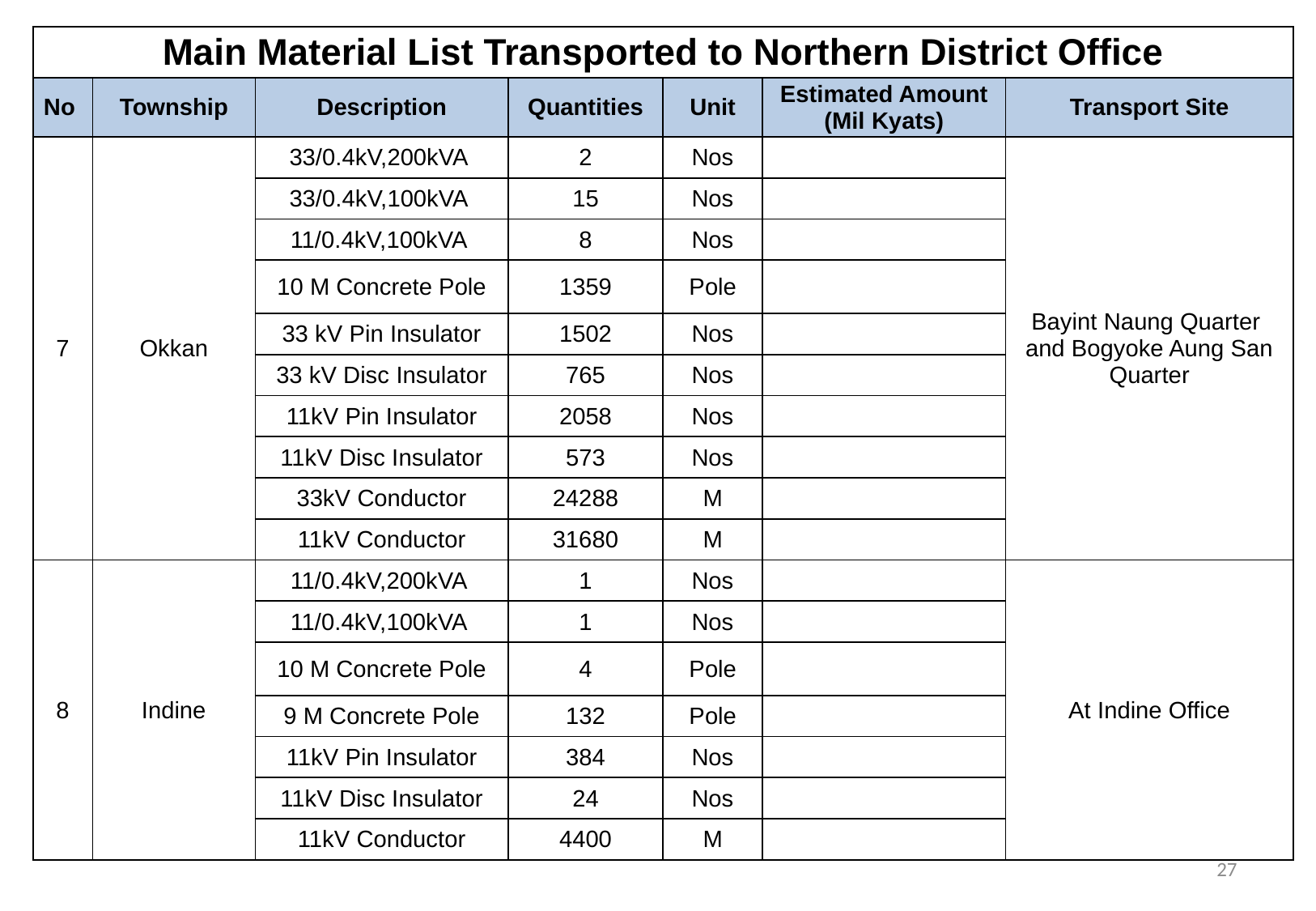

| Main Material List Transported to Northern District Office |  |  |  |  |  |  |
| --- | --- | --- | --- | --- | --- | --- |
| No | Township | Description | Quantities | Unit | Estimated Amount (Mil Kyats) | Transport Site |
| 7 | Okkan | 33/0.4kV,200kVA | 2 | Nos |  | Bayint Naung Quarter and Bogyoke Aung San Quarter |
|  |  | 33/0.4kV,100kVA | 15 | Nos |  |  |
|  |  | 11/0.4kV,100kVA | 8 | Nos |  |  |
|  |  | 10 M Concrete Pole | 1359 | Pole |  |  |
|  |  | 33 kV Pin Insulator | 1502 | Nos |  |  |
|  |  | 33 kV Disc Insulator | 765 | Nos |  |  |
|  |  | 11kV Pin Insulator | 2058 | Nos |  |  |
|  |  | 11kV Disc Insulator | 573 | Nos |  |  |
|  |  | 33kV Conductor | 24288 | M |  |  |
|  |  | 11kV Conductor | 31680 | M |  |  |
| 8 | Indine | 11/0.4kV,200kVA | 1 | Nos |  | At Indine Office |
|  |  | 11/0.4kV,100kVA | 1 | Nos |  |  |
|  |  | 10 M Concrete Pole | 4 | Pole |  |  |
|  |  | 9 M Concrete Pole | 132 | Pole |  |  |
|  |  | 11kV Pin Insulator | 384 | Nos |  |  |
|  |  | 11kV Disc Insulator | 24 | Nos |  |  |
|  |  | 11kV Conductor | 4400 | M |  |  |
27